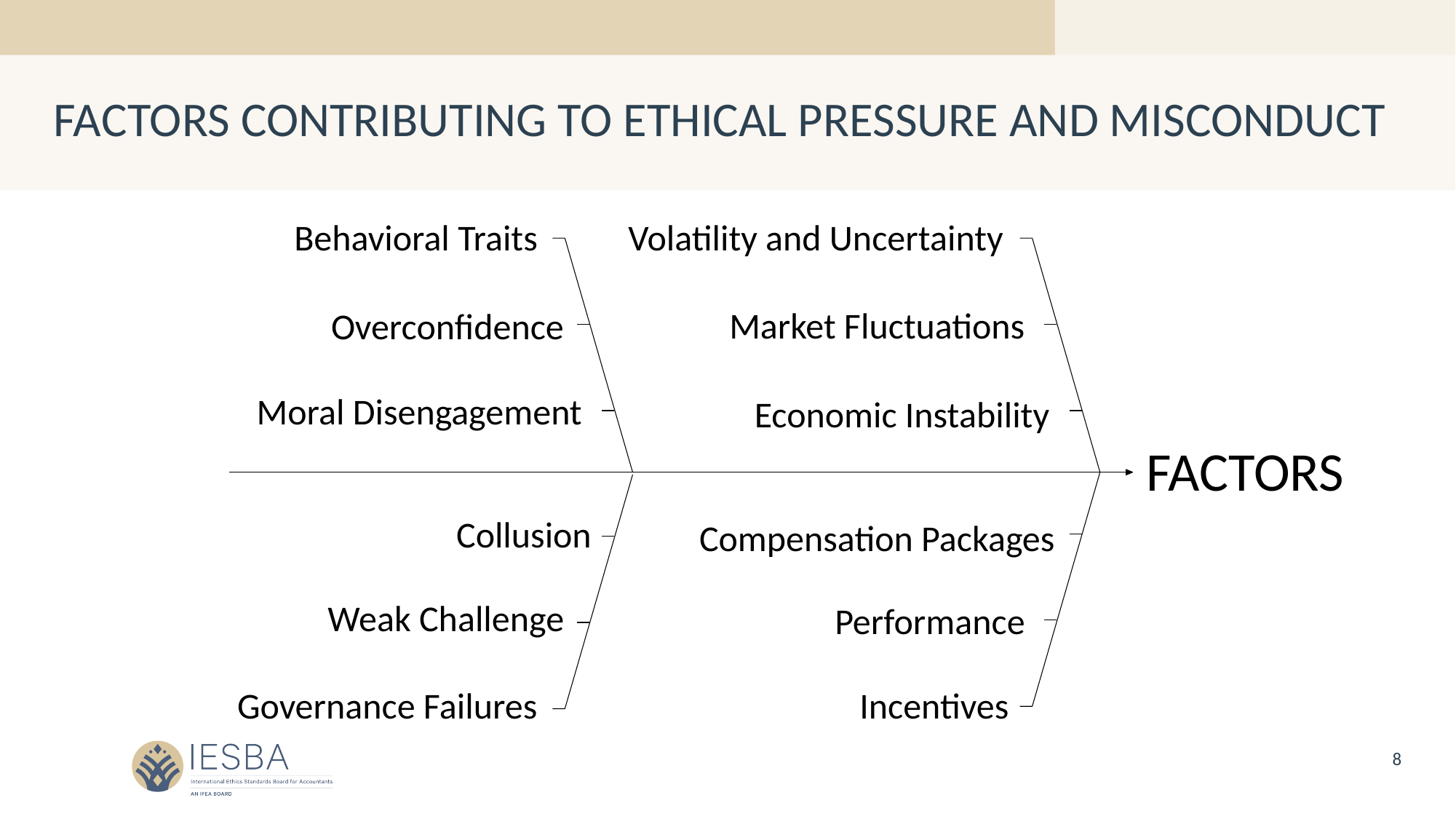

# FACTORS CONTRIBUTING TO ETHICAL PRESSURE AND MISCONDUCT
Volatility and Uncertainty
Behavioral Traits

Market Fluctuations
Overconfidence
Moral Disengagement
Economic Instability
FACTORS

Collusion
Compensation Packages
Weak Challenge
Performance
Governance Failures
Incentives
8